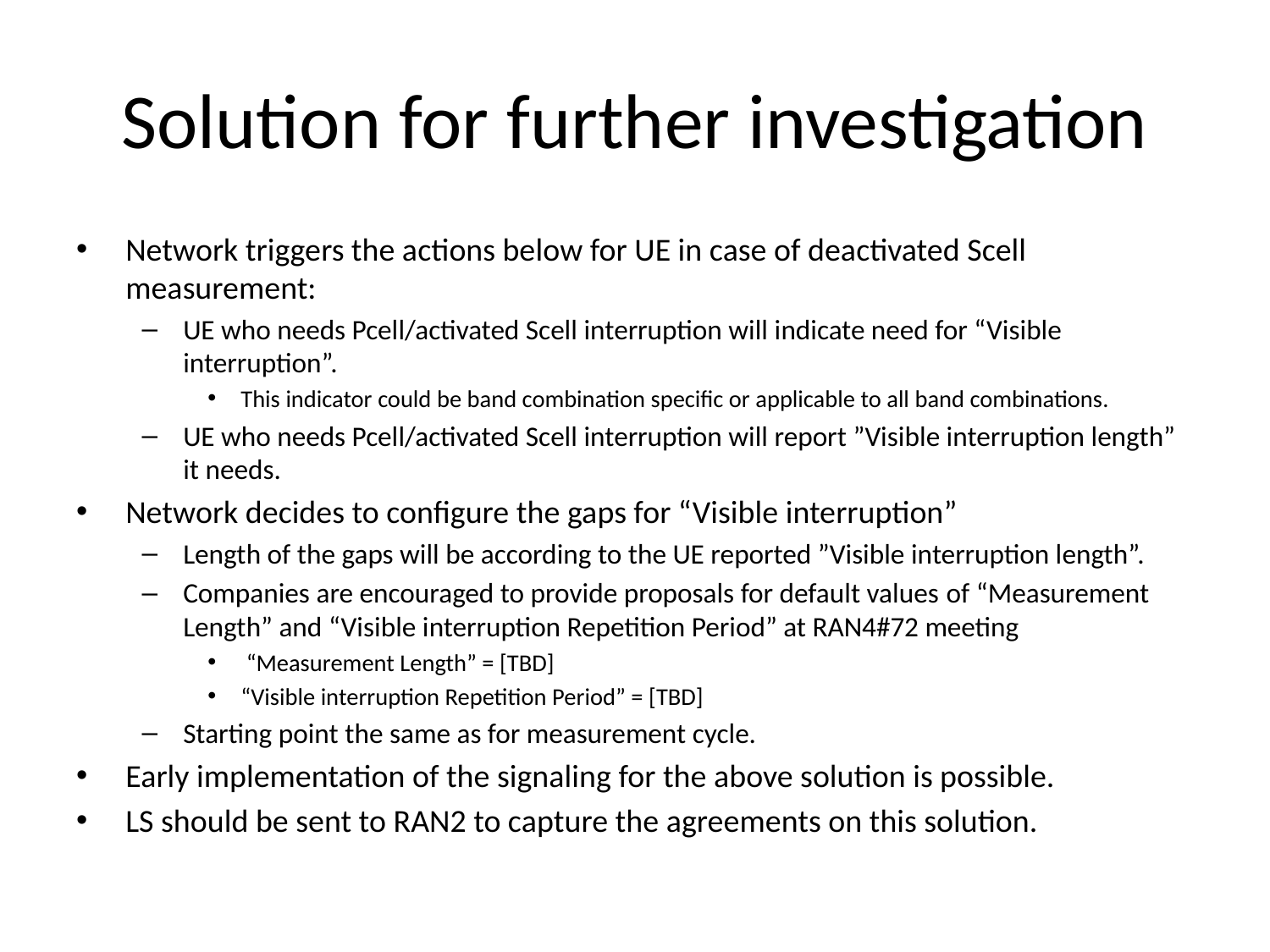

# Solution for further investigation
Network triggers the actions below for UE in case of deactivated Scell measurement:
UE who needs Pcell/activated Scell interruption will indicate need for “Visible interruption”.
This indicator could be band combination specific or applicable to all band combinations.
UE who needs Pcell/activated Scell interruption will report ”Visible interruption length” it needs.
Network decides to configure the gaps for “Visible interruption”
Length of the gaps will be according to the UE reported ”Visible interruption length”.
Companies are encouraged to provide proposals for default values of “Measurement Length” and “Visible interruption Repetition Period” at RAN4#72 meeting
 “Measurement Length” = [TBD]
“Visible interruption Repetition Period” = [TBD]
Starting point the same as for measurement cycle.
Early implementation of the signaling for the above solution is possible.
LS should be sent to RAN2 to capture the agreements on this solution.